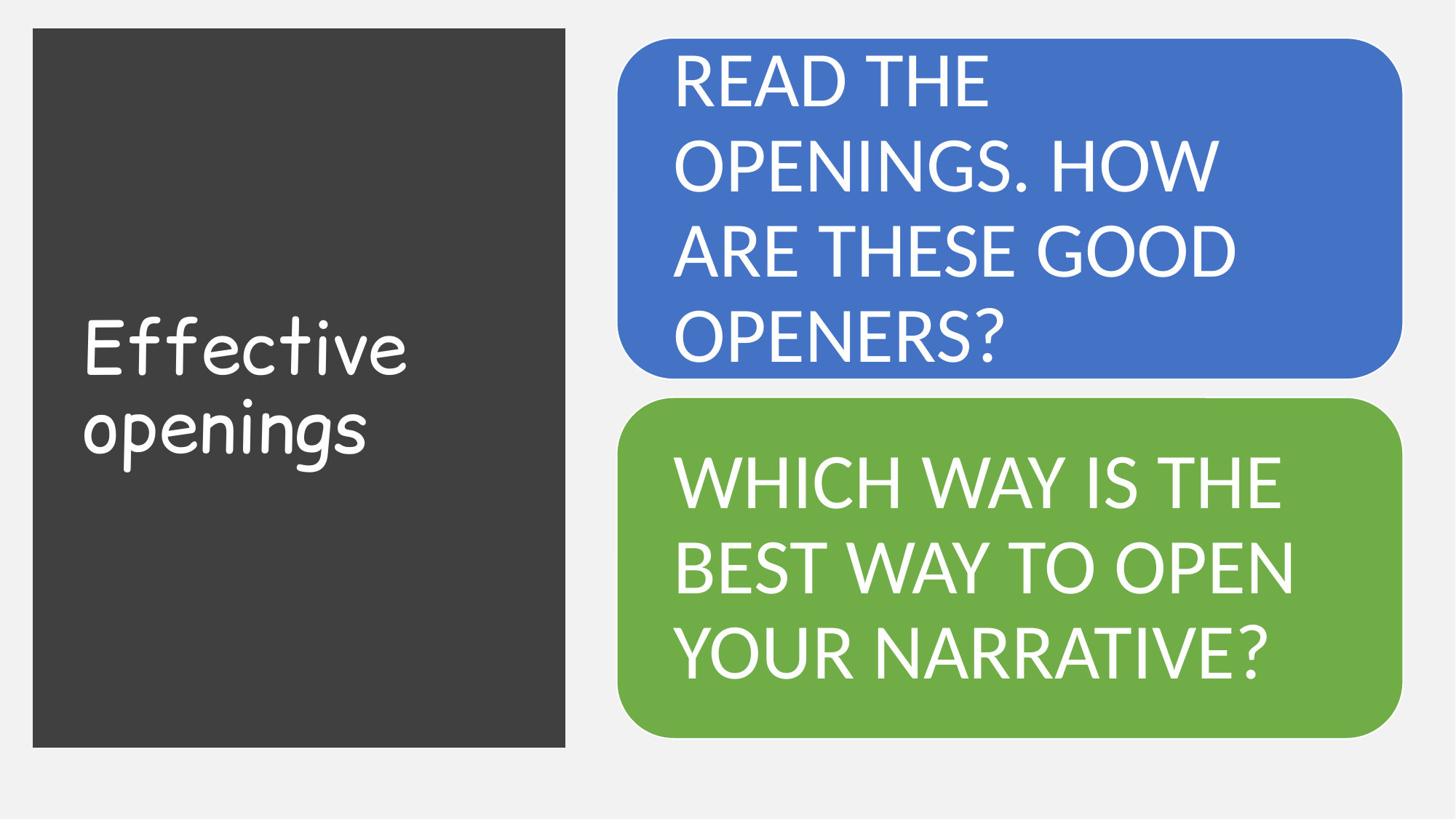

Read the openings. How are these good openers?
Which way is the best way to open your narrative?
# Effective openings